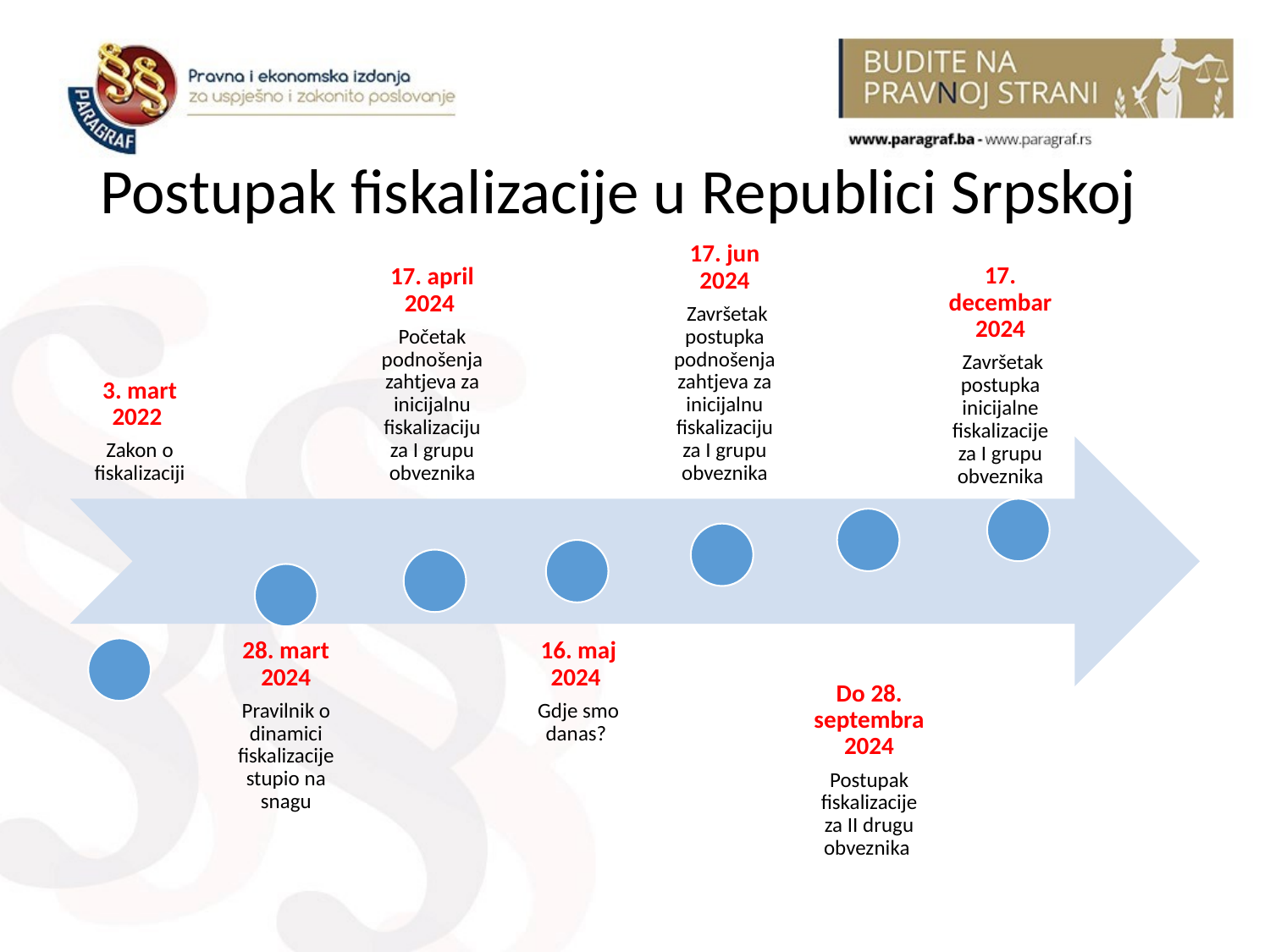

# Postupak fiskalizacije u Republici Srpskoj
3. mart 2022
Zakon o fiskalizaciji
28. mart 2024
Pravilnik o dinamici fiskalizacije stupio na snagu
17. april 2024
Početak podnošenja zahtjeva za inicijalnu fiskalizaciju za I grupu obveznika
16. maj 2024
Gdje smo danas?

17. jun 2024
 Završetak postupka podnošenja zahtjeva za inicijalnu fiskalizaciju za I grupu obveznika
17. decembar 2024
 Završetak postupka inicijalne fiskalizacije za I grupu obveznika
Do 28. septembra 2024
Postupak fiskalizacije za II drugu obveznika